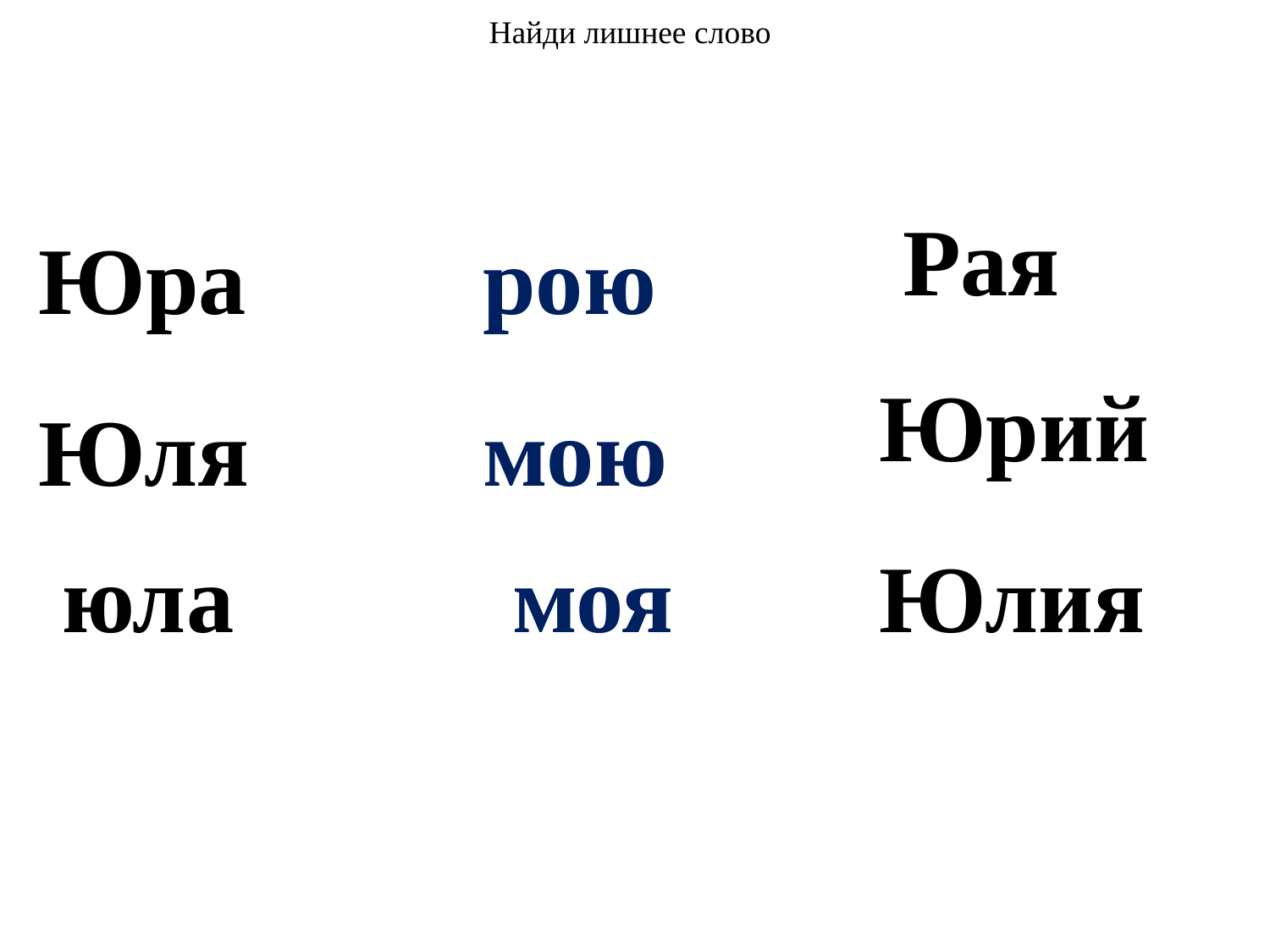

Найди лишнее слово
 Рая
Юра
Юля
рою
мою
Юрий
Юлия
 юла
 моя